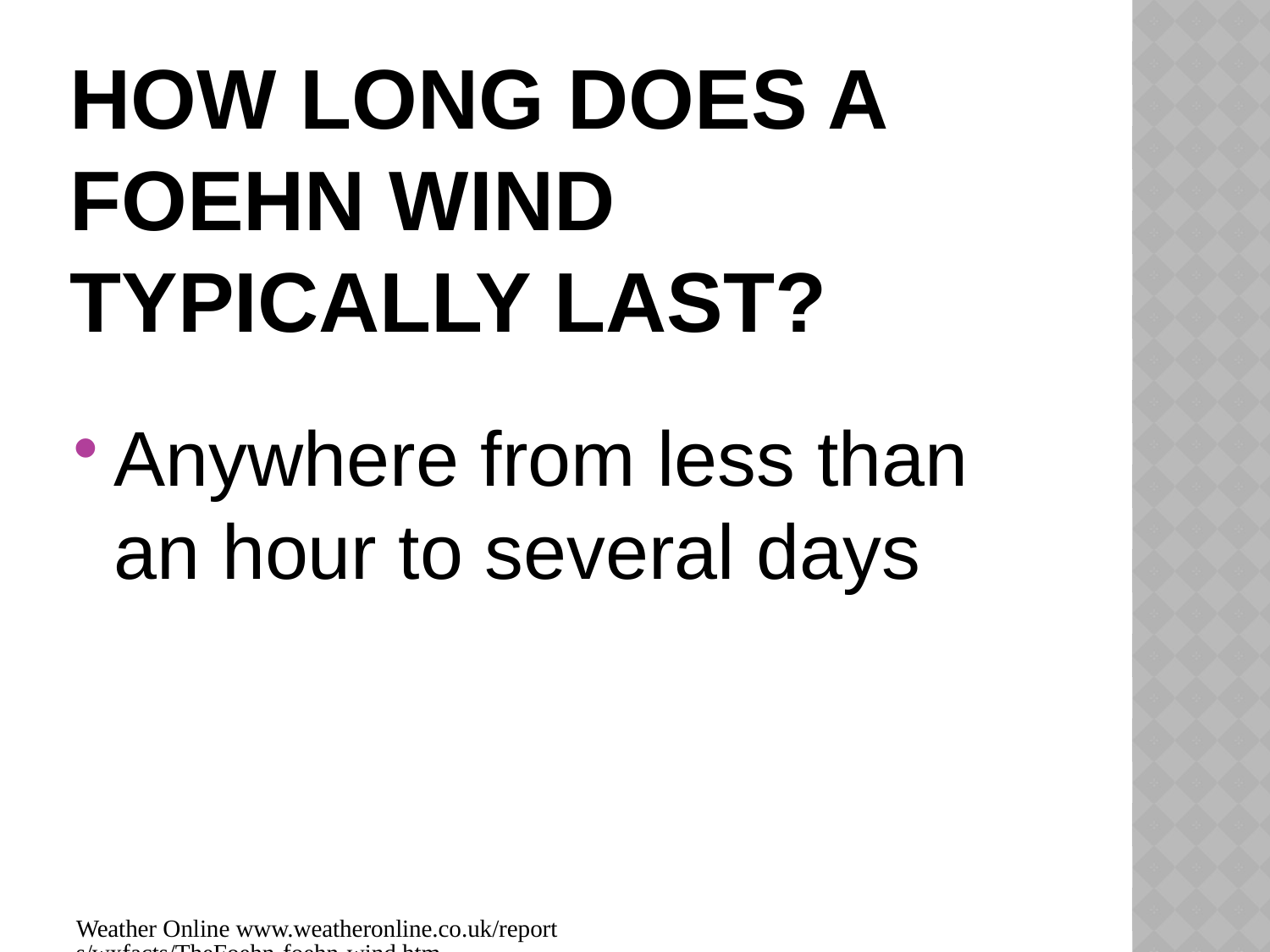

# How long does a foehn wind typically last?
Anywhere from less than an hour to several days
Weather Online www.weatheronline.co.uk/reports/wxfacts/TheFoehn-foehn-wind.htm